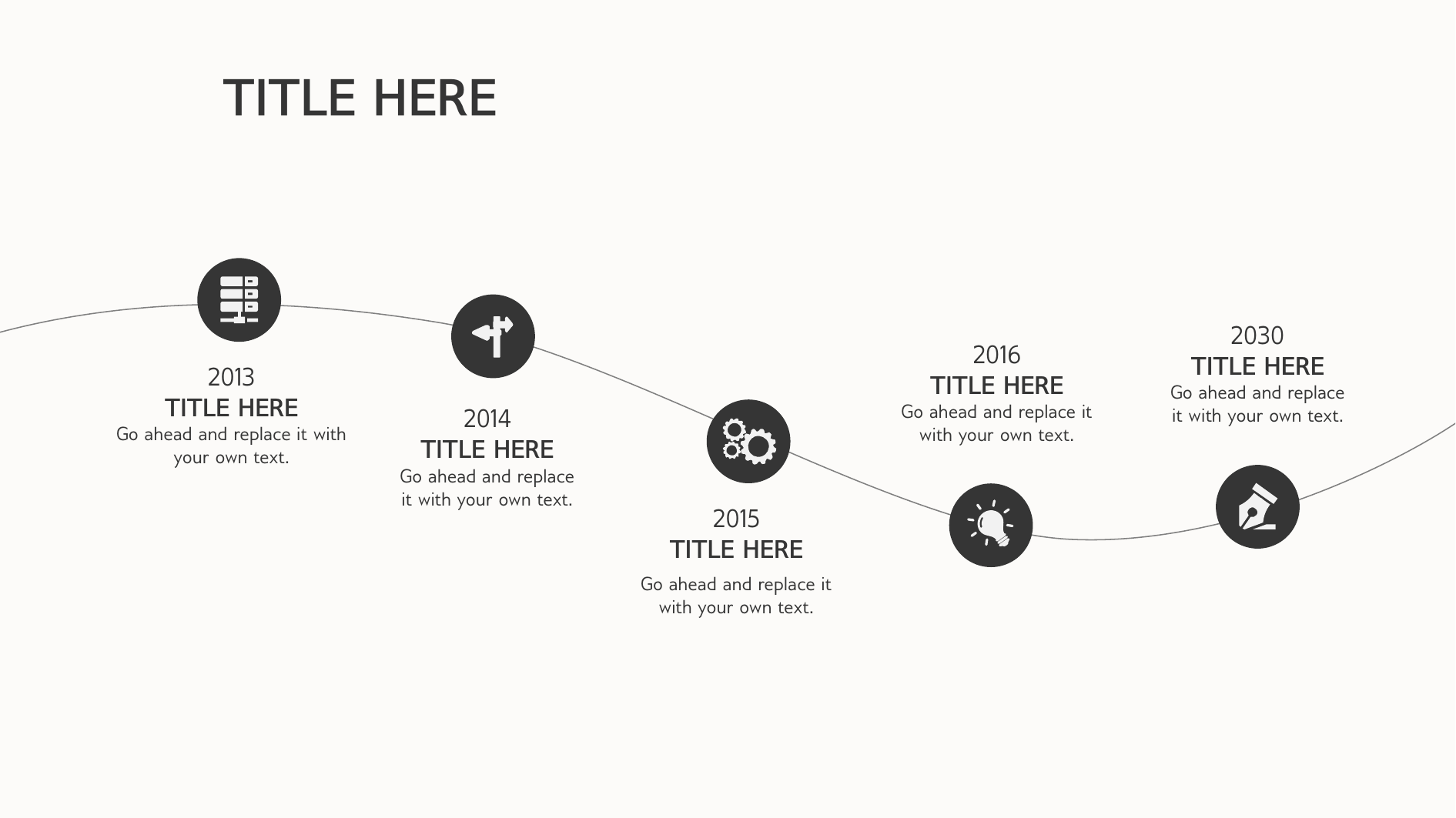

TITLE HERE

2030
TITLE HERE
Go ahead and replace it with your own text.

2016
TITLE HERE
Go ahead and replace it with your own text.
2013
TITLE HERE
Go ahead and replace it with your own text.
2014
TITLE HERE
Go ahead and replace it with your own text.

2015
TITLE HERE
Go ahead and replace it with your own text.